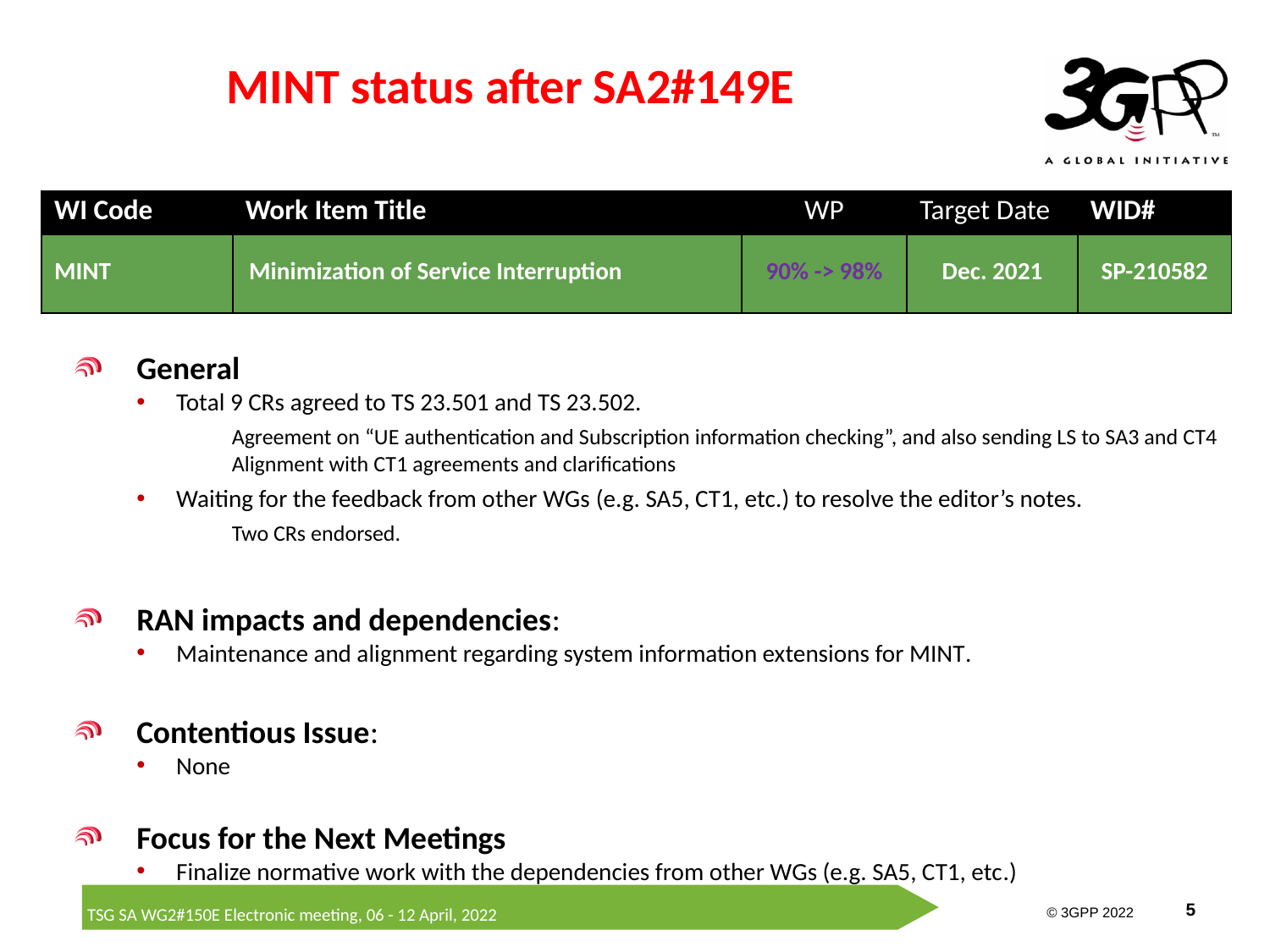

# MINT status after SA2#149E
| WI Code | Work Item Title | WP | Target Date | WID# |
| --- | --- | --- | --- | --- |
| MINT | Minimization of Service Interruption | 90% -> 98% | Dec. 2021 | SP-210582 |
General
Total 9 CRs agreed to TS 23.501 and TS 23.502.
Agreement on “UE authentication and Subscription information checking”, and also sending LS to SA3 and CT4
Alignment with CT1 agreements and clarifications
Waiting for the feedback from other WGs (e.g. SA5, CT1, etc.) to resolve the editor’s notes.
Two CRs endorsed.

RAN impacts and dependencies:
Maintenance and alignment regarding system information extensions for MINT.

Contentious Issue:
None

Focus for the Next Meetings
Finalize normative work with the dependencies from other WGs (e.g. SA5, CT1, etc.)